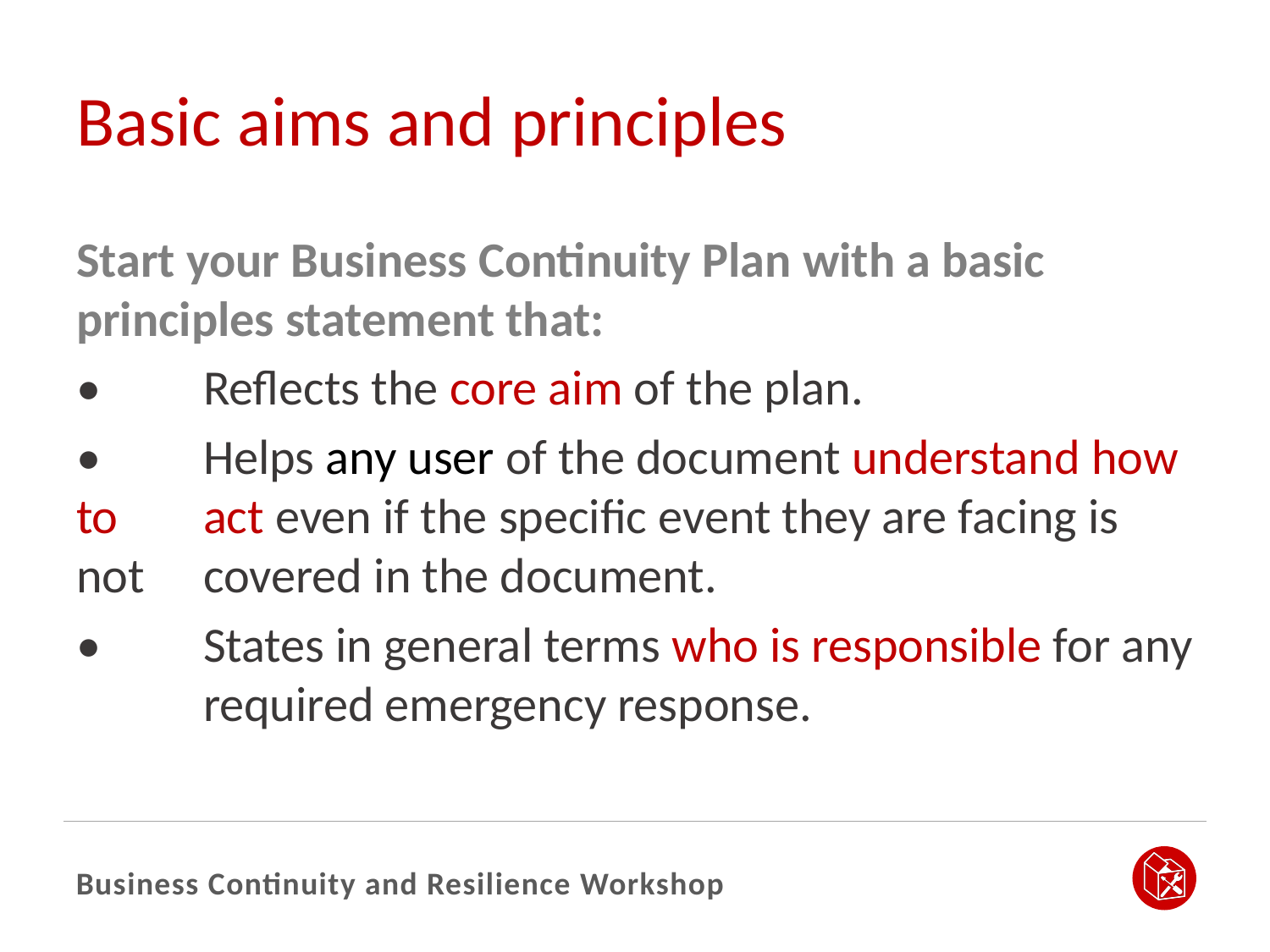

# Basic aims and principles
Start your Business Continuity Plan with a basic principles statement that:
•	Reflects the core aim of the plan.
•	Helps any user of the document understand how to 	act even if the specific event they are facing is not 	covered in the document.
•	States in general terms who is responsible for any 	required emergency response.